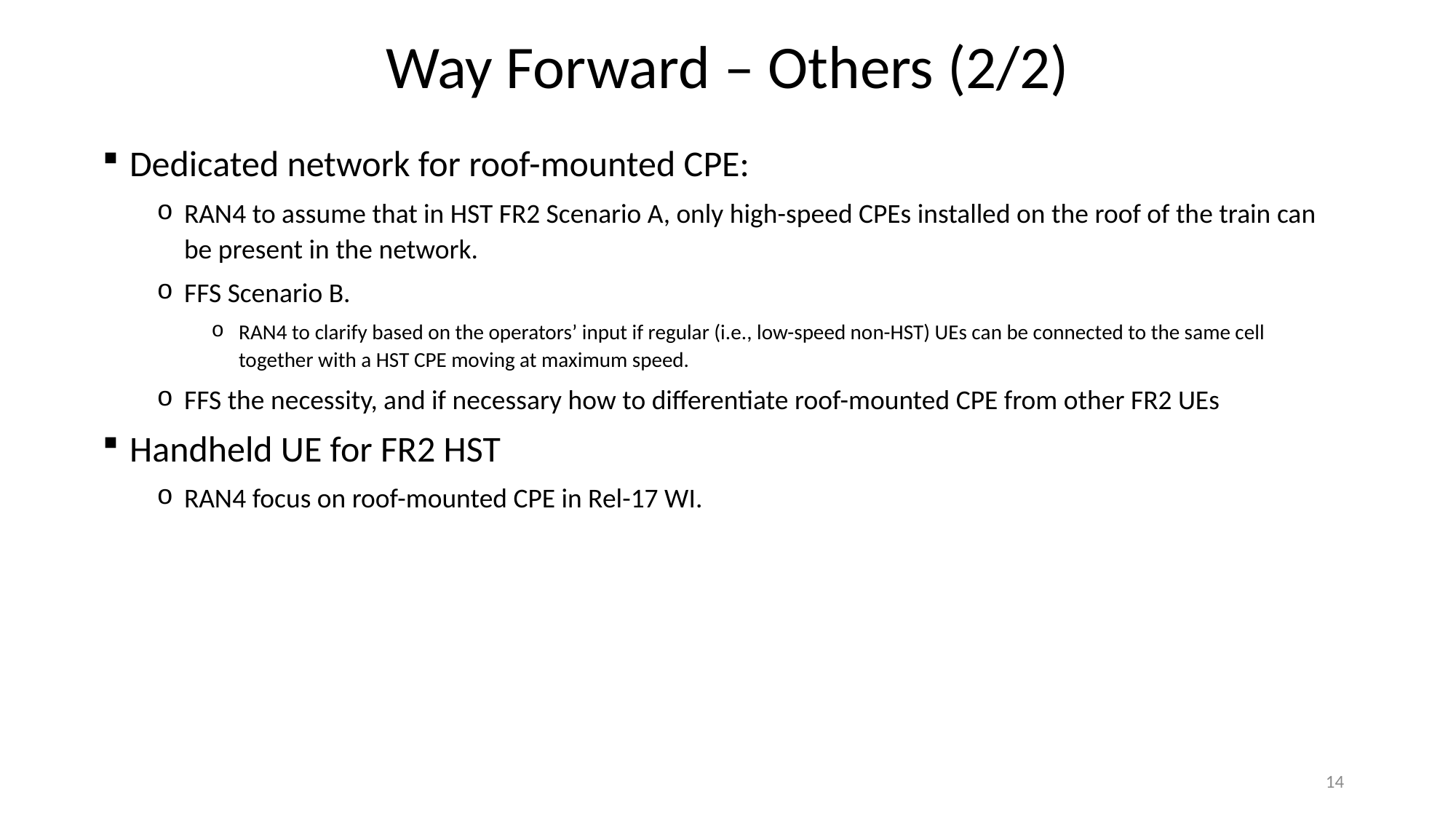

# Way Forward – Others (2/2)
Dedicated network for roof-mounted CPE:
RAN4 to assume that in HST FR2 Scenario A, only high-speed CPEs installed on the roof of the train can be present in the network.
FFS Scenario B.
RAN4 to clarify based on the operators’ input if regular (i.e., low-speed non-HST) UEs can be connected to the same cell together with a HST CPE moving at maximum speed.
FFS the necessity, and if necessary how to differentiate roof-mounted CPE from other FR2 UEs
Handheld UE for FR2 HST
RAN4 focus on roof-mounted CPE in Rel-17 WI.

14